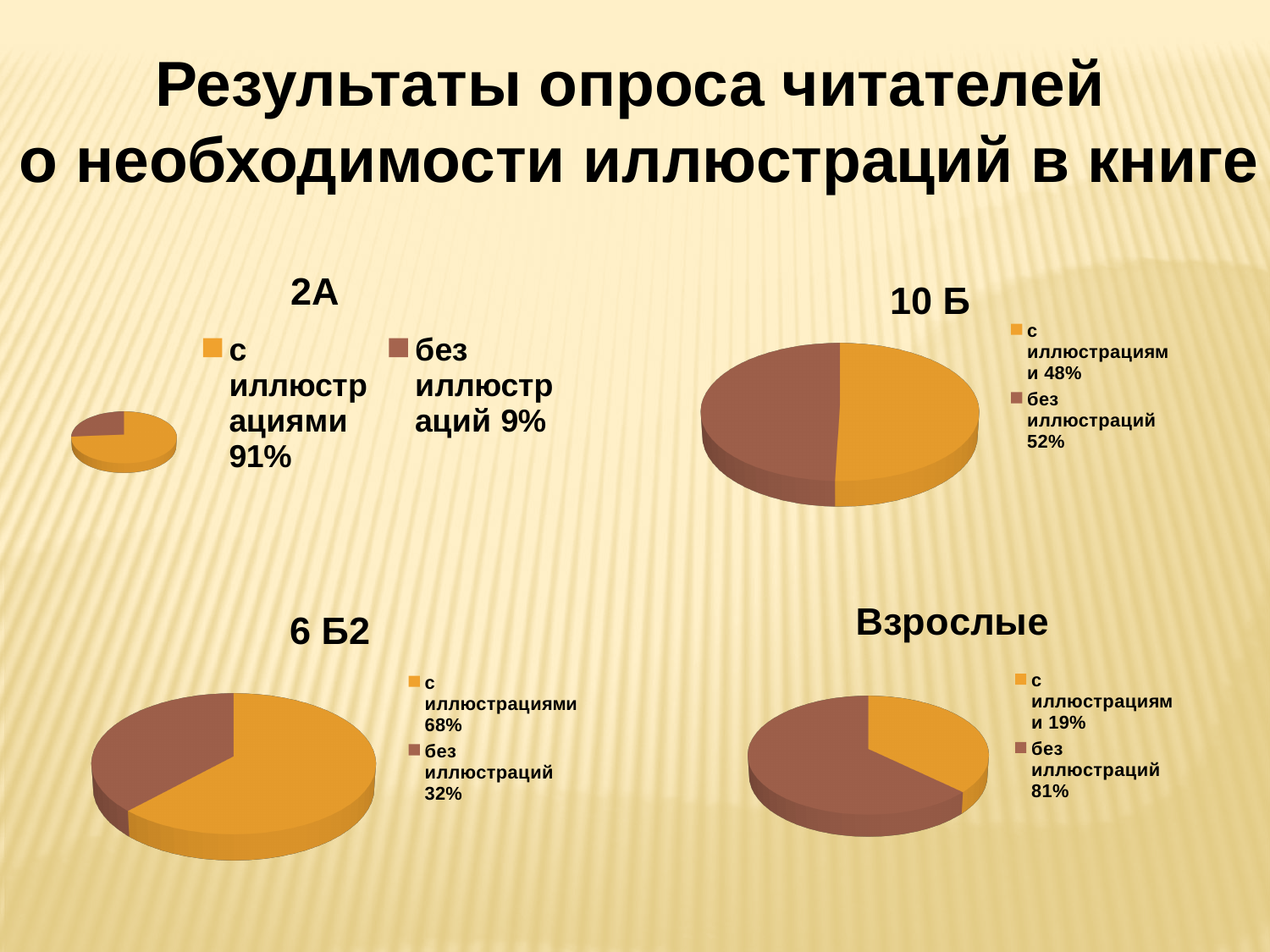

Результаты опроса читателей
 о необходимости иллюстраций в книге

[unsupported chart]

[unsupported chart]

[unsupported chart]

[unsupported chart]

[unsupported chart]

[unsupported chart]